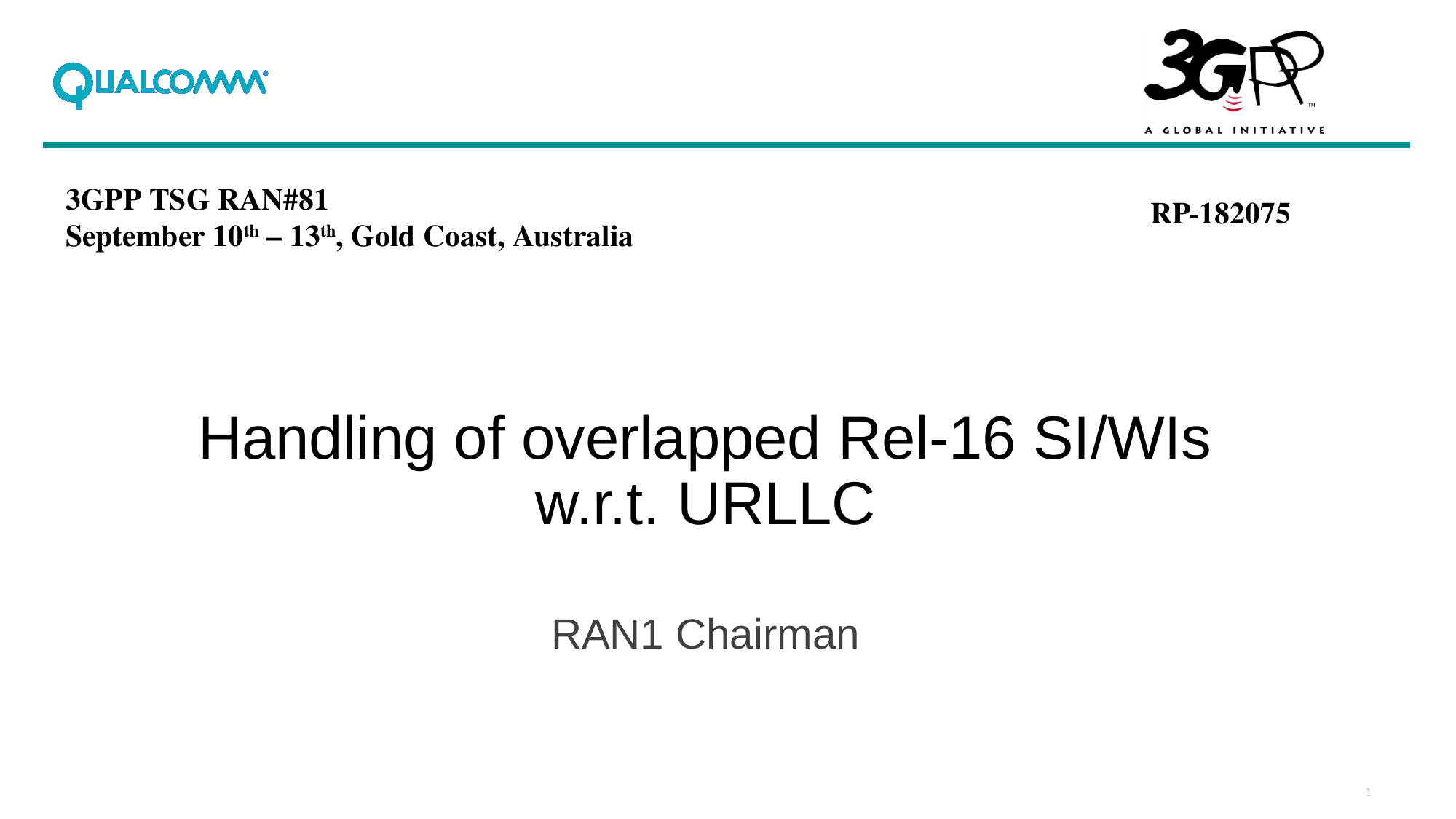

3GPP TSG RAN#81
September 10th – 13th, Gold Coast, Australia
RP-182075
Handling of overlapped Rel-16 SI/WIs w.r.t. URLLC

RAN1 Chairman